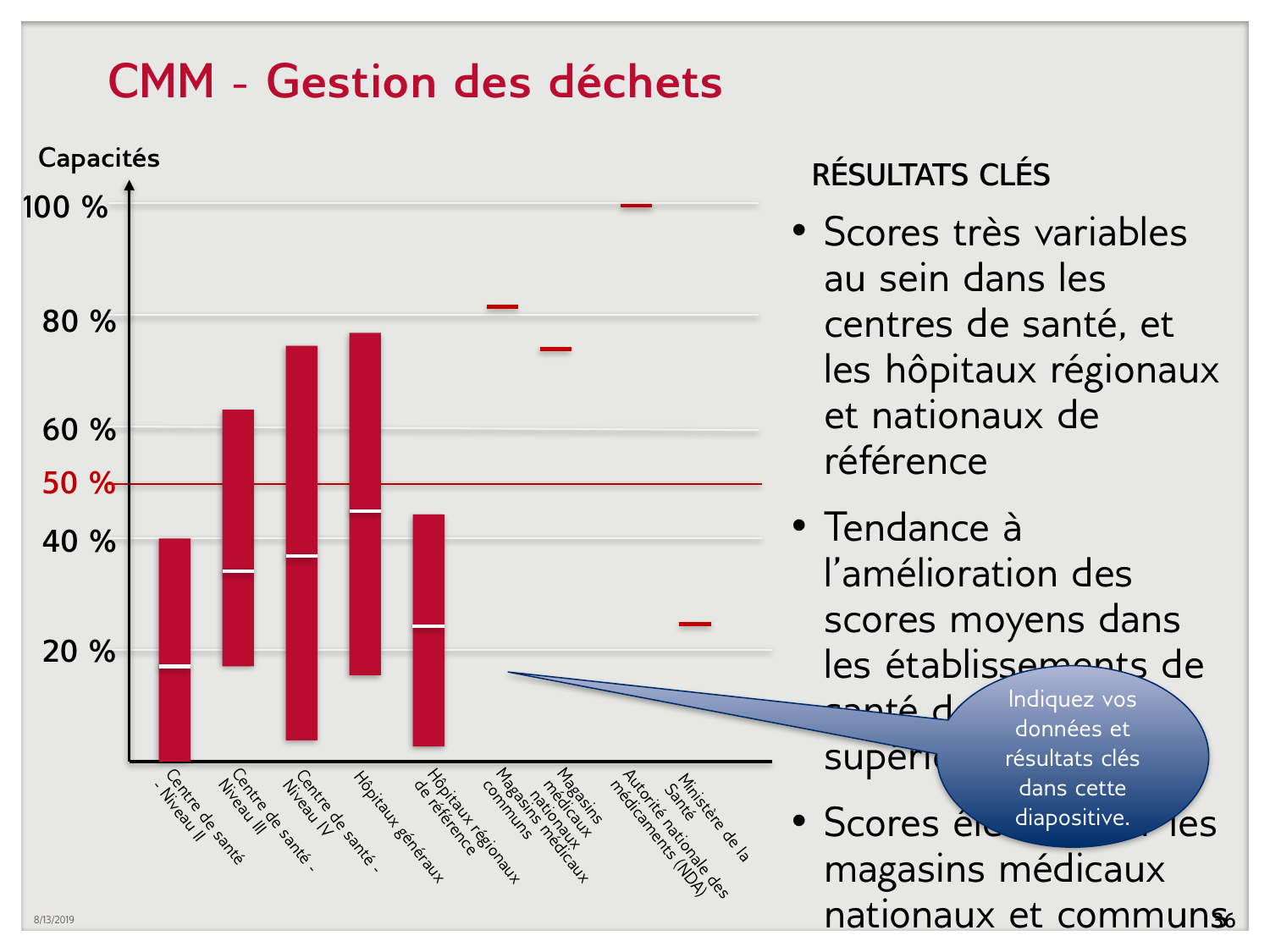

# CMM - Gestion des déchets
Capacités
RÉSULTATS CLÉS
100 %
Scores très variables au sein dans les centres de santé, et les hôpitaux régionaux et nationaux de référence
Tendance à l’amélioration des scores moyens dans les établissements de santé de niveau supérieur
Scores élevés pour les magasins médicaux nationaux et communs

80 %

60 %

50 %
40 %

20 %
Indiquez vos données et résultats clés dans cette diapositive.
Centre de santé - Niveau II
Centre de santé - Niveau III
Magasins médicaux nationaux
Centre de santé - Niveau IV
Hôpitaux régionaux de référence
Magasins médicaux communs
Ministère de la Santé
Autorité nationale des médicaments (NDA)
Hôpitaux généraux
8/13/2019
36